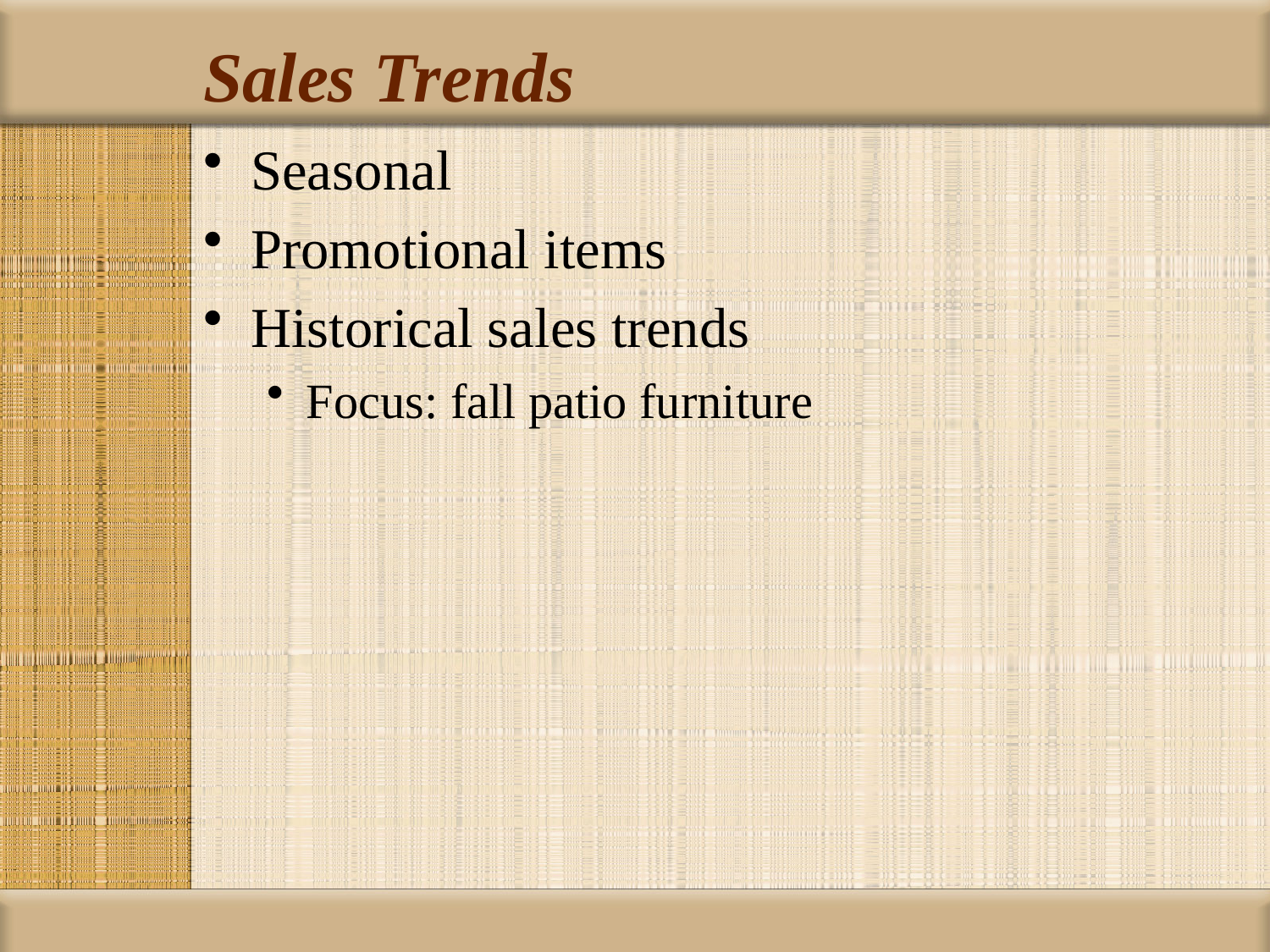

# Sales Trends
Seasonal
Promotional items
Historical sales trends
Focus: fall patio furniture